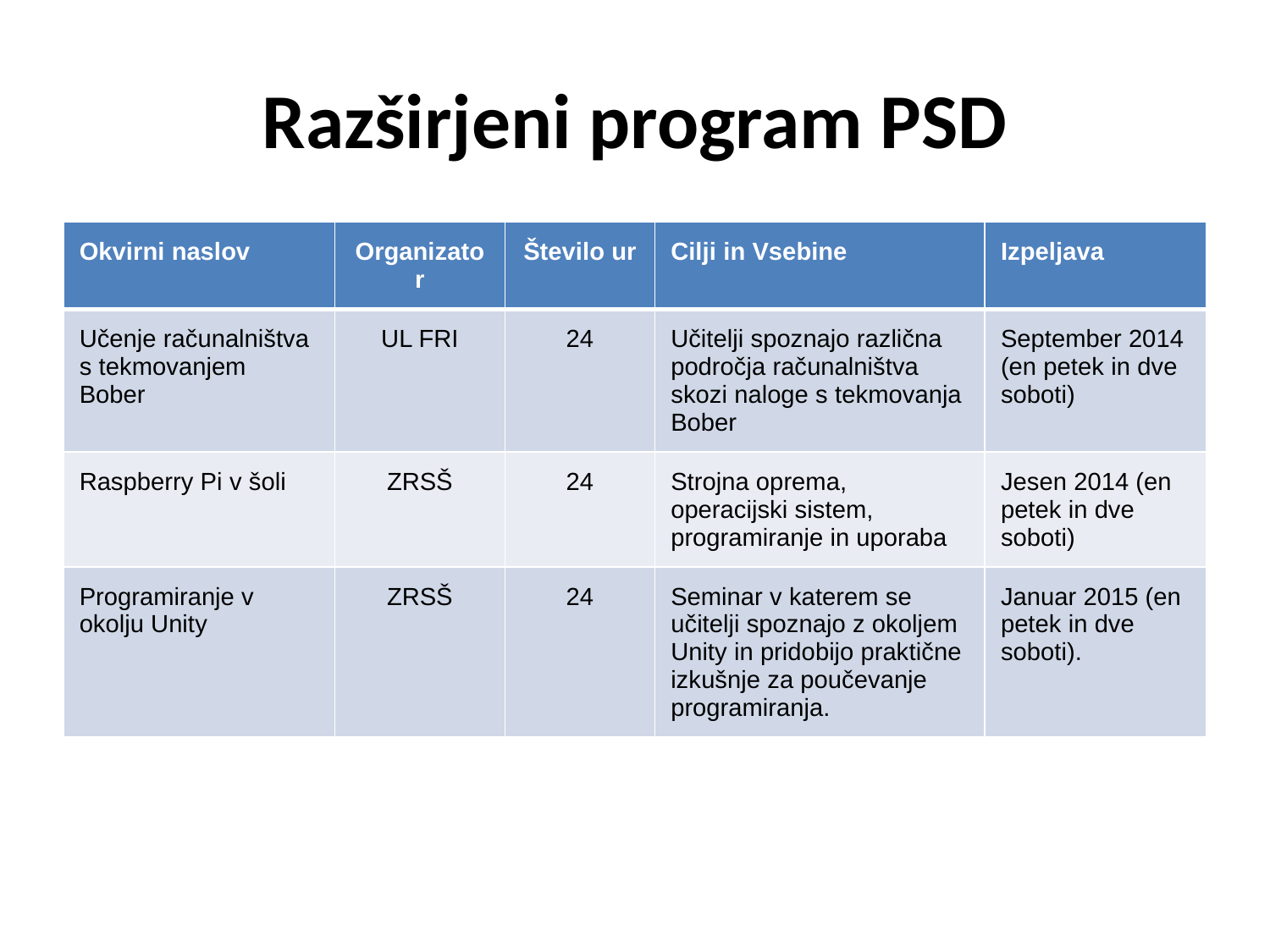

# Razširjeni program PSD
| Okvirni naslov | Organizator | Število ur | Cilji in Vsebine | Izpeljava |
| --- | --- | --- | --- | --- |
| Učenje računalništva s tekmovanjem Bober | UL FRI | 24 | Učitelji spoznajo različna področja računalništva skozi naloge s tekmovanja Bober | September 2014 (en petek in dve soboti) |
| Raspberry Pi v šoli | ZRSŠ | 24 | Strojna oprema, operacijski sistem, programiranje in uporaba | Jesen 2014 (en petek in dve soboti) |
| Programiranje v okolju Unity | ZRSŠ | 24 | Seminar v katerem se učitelji spoznajo z okoljem Unity in pridobijo praktične izkušnje za poučevanje programiranja. | Januar 2015 (en petek in dve soboti). |